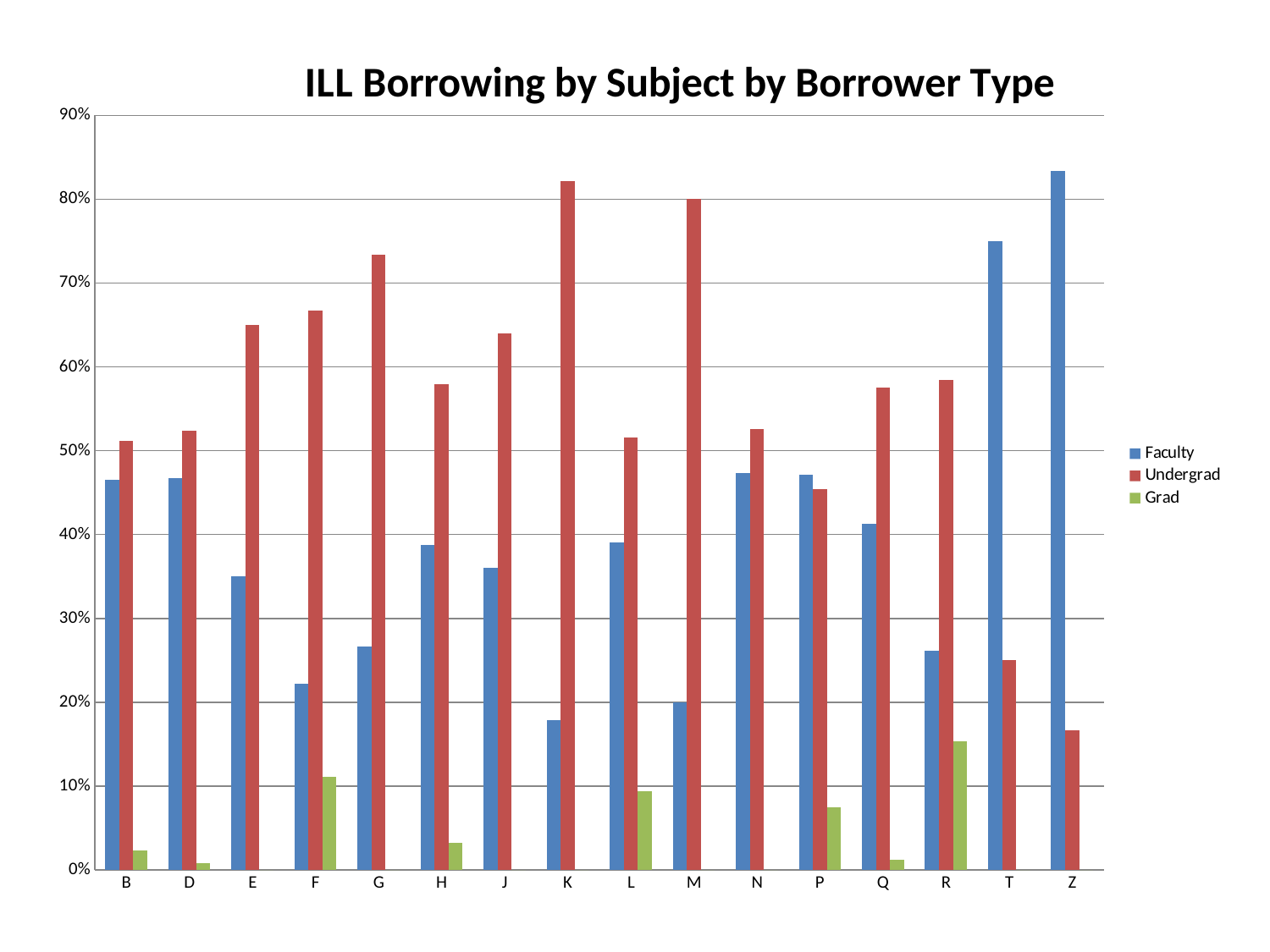

### Chart: ILL Borrowing by Subject by Borrower Type

| Category | Faculty | Undergrad | Grad |
|---|---|---|---|
| B | 0.4657534246575342 | 0.5114155251141552 | 0.0228310502283105 |
| D | 0.46774193548387094 | 0.5241935483870968 | 0.008064516129032258 |
| E | 0.35 | 0.65 | 0.0 |
| F | 0.2222222222222222 | 0.6666666666666666 | 0.1111111111111111 |
| G | 0.26666666666666666 | 0.7333333333333333 | 0.0 |
| H | 0.3878504672897196 | 0.5794392523364486 | 0.03271028037383177 |
| J | 0.36 | 0.64 | 0.0 |
| K | 0.17857142857142858 | 0.8214285714285714 | 0.0 |
| L | 0.390625 | 0.515625 | 0.09375 |
| M | 0.2 | 0.8 | 0.0 |
| N | 0.47368421052631576 | 0.5263157894736842 | 0.0 |
| P | 0.4709141274238227 | 0.45429362880886426 | 0.07479224376731301 |
| Q | 0.4125 | 0.575 | 0.0125 |
| R | 0.26153846153846155 | 0.5846153846153846 | 0.15384615384615385 |
| T | 0.75 | 0.25 | 0.0 |
| Z | 0.8333333333333334 | 0.16666666666666666 | 0.0 |